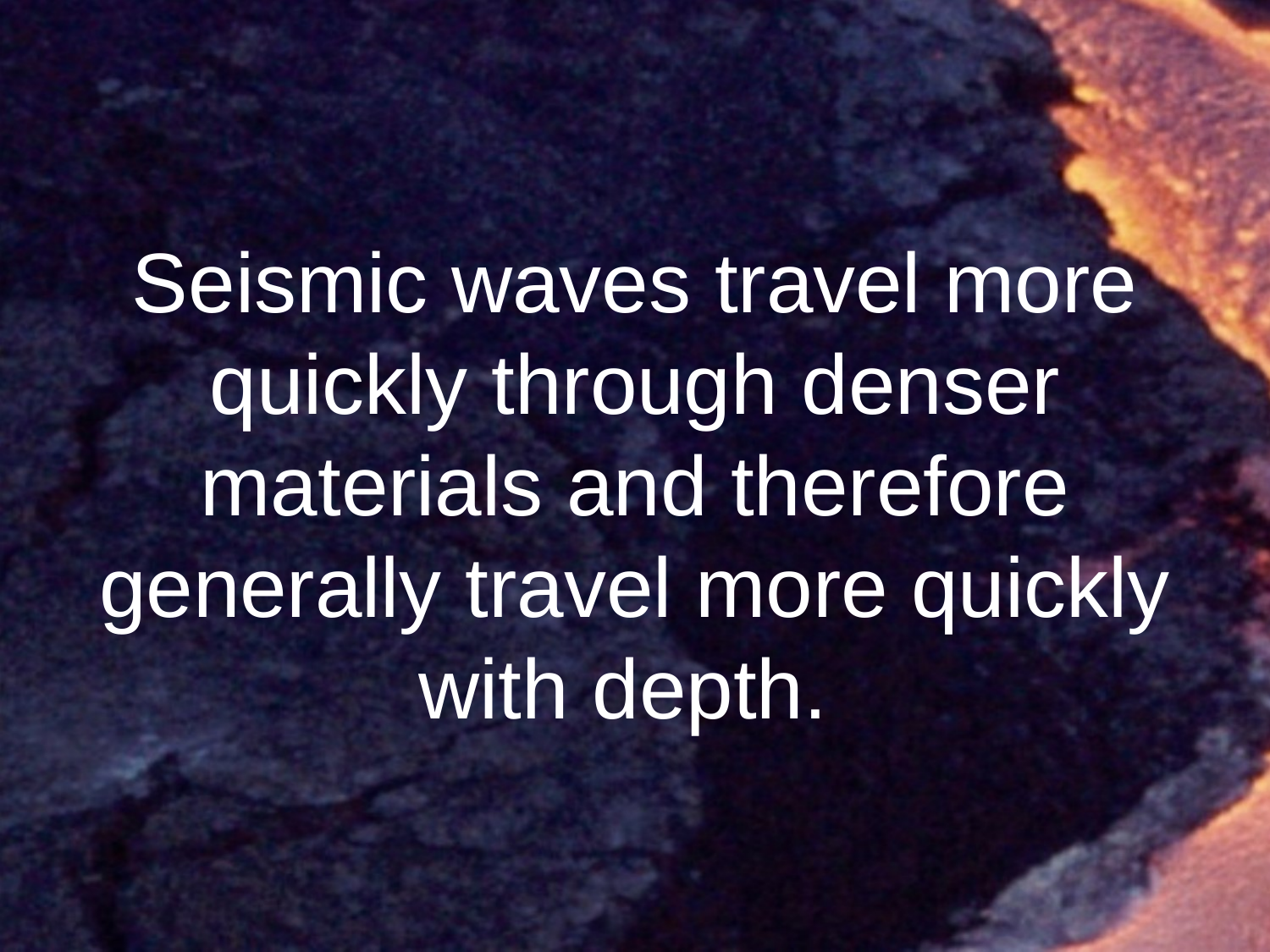

Seismic waves travel more quickly through denser materials and therefore generally travel more quickly with depth.